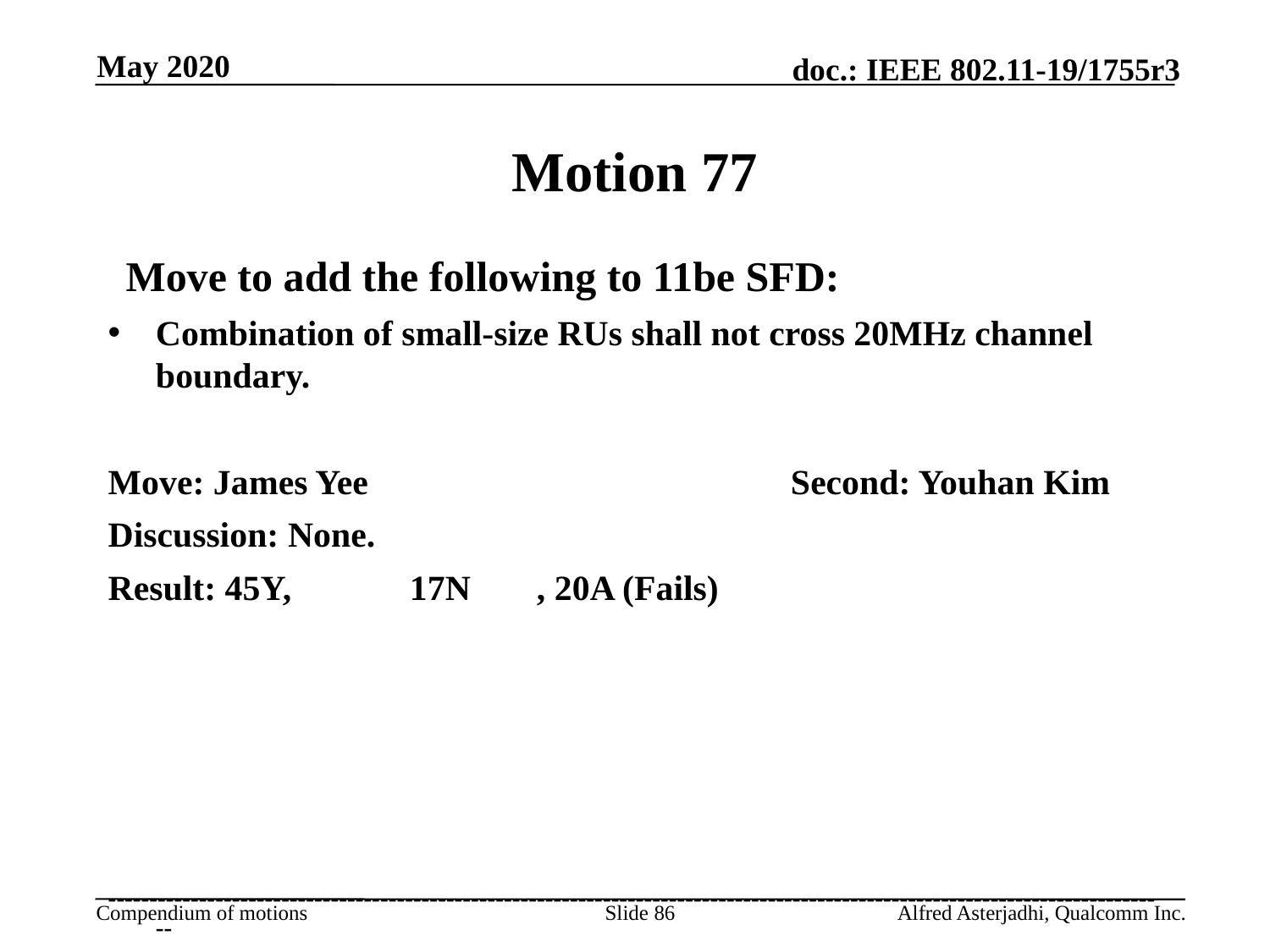

May 2020
# Motion 77
  Move to add the following to 11be SFD:
Combination of small-size RUs shall not cross 20MHz channel boundary.

Move: James Yee				Second: Youhan Kim
Discussion: None.
Result: 45Y,	17N	, 20A (Fails)

---------------------------------------------------------------------------------------------------------------------------------
Ref: https://mentor.ieee.org/802.11/dcn/19/11-19-1907-02-00be-multiple-ru-combinations-for-eht.pptx

Slide 86
Alfred Asterjadhi, Qualcomm Inc.